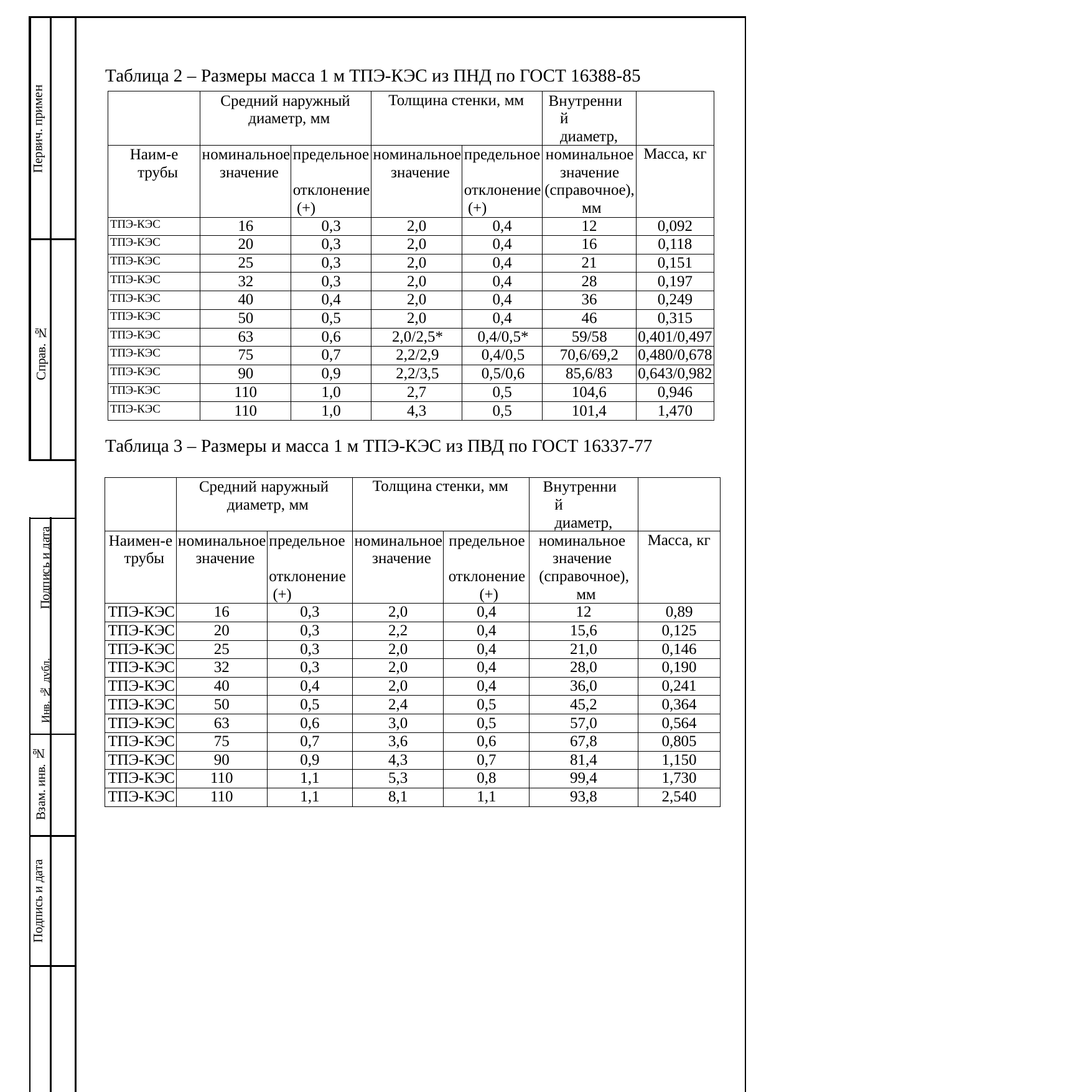

| Первич. примен |  | Таблица 2 – Размеры масса 1 м ТПЭ-КЭС из ПНД по ГОСТ 16388-85 Таблица 3 – Размеры и масса 1 м ТПЭ-КЭС из ПВД по ГОСТ 16337-77 |  |  |  |  |  |  |
| --- | --- | --- | --- | --- | --- | --- | --- | --- |
| Справ. № |  |  |  |  |  |  |  |  |
|  |  |  |  |  |  |  |  |  |
| Инв. № дубл. Подпись и дата |  |  |  |  |  |  |  |  |
| Взам. инв. № |  |  |  |  |  |  |  |  |
| Подпись и дата |  |  |  |  |  |  |  |  |
| Инв. № подл |  |  |  |  |  |  |  |  |
|  |  |  |  |  |  |  | ТПЭ-КЭС. Техническая информация для проектирования | лист |
|  |  |  |  |  |  |  |  |  |
|  |  |  |  |  |  |  |  | 5 |
|  |  | Изм | Лист | № документа | Подпись | Дата |  |  |
|  | Средний наружный диаметр, мм |  | Толщина стенки, мм |  | Внутренний диаметр, |  |
| --- | --- | --- | --- | --- | --- | --- |
| Наим-е трубы | номинальное значение | предельное отклонение (+) | номинальное значение | предельное отклонение (+) | номинальное значение (справочное), мм | Масса, кг |
| ТПЭ-КЭС | 16 | 0,3 | 2,0 | 0,4 | 12 | 0,092 |
| ТПЭ-КЭС | 20 | 0,3 | 2,0 | 0,4 | 16 | 0,118 |
| ТПЭ-КЭС | 25 | 0,3 | 2,0 | 0,4 | 21 | 0,151 |
| ТПЭ-КЭС | 32 | 0,3 | 2,0 | 0,4 | 28 | 0,197 |
| ТПЭ-КЭС | 40 | 0,4 | 2,0 | 0,4 | 36 | 0,249 |
| ТПЭ-КЭС | 50 | 0,5 | 2,0 | 0,4 | 46 | 0,315 |
| ТПЭ-КЭС | 63 | 0,6 | 2,0/2,5\* | 0,4/0,5\* | 59/58 | 0,401/0,497 |
| ТПЭ-КЭС | 75 | 0,7 | 2,2/2,9 | 0,4/0,5 | 70,6/69,2 | 0,480/0,678 |
| ТПЭ-КЭС | 90 | 0,9 | 2,2/3,5 | 0,5/0,6 | 85,6/83 | 0,643/0,982 |
| ТПЭ-КЭС | 110 | 1,0 | 2,7 | 0,5 | 104,6 | 0,946 |
| ТПЭ-КЭС | 110 | 1,0 | 4,3 | 0,5 | 101,4 | 1,470 |
|  |  |  |  |  |  |  |
| --- | --- | --- | --- | --- | --- | --- |
|  |  |  |  |  |  |  |
|  |  |  |  |  |  |  |
|  |  |  |  |  |  |  |
|  |  |  |  |  |  |  |
|  |  |  |  |  |  |  |
|  |  |  |  |  |  |  |
|  |  |  |  |  |  |  |
|  |  |  |  |  |  |  |
|  |  |  |  |  |  |  |
|  |  |  |  |  |  |  |
|  |  |  |  |  |  |  |
|  |  |  |  |  |  |  |
|  | Средний наружный диаметр, мм |  | Толщина стенки, мм |  | Внутренний диаметр, |  |
| --- | --- | --- | --- | --- | --- | --- |
| Наимен-е трубы | номинальное значение | предельное отклонение (+) | номинальное значение | предельное отклонение (+) | номинальное значение (справочное), мм | Масса, кг |
| ТПЭ-КЭС | 16 | 0,3 | 2,0 | 0,4 | 12 | 0,89 |
| ТПЭ-КЭС | 20 | 0,3 | 2,2 | 0,4 | 15,6 | 0,125 |
| ТПЭ-КЭС | 25 | 0,3 | 2,0 | 0,4 | 21,0 | 0,146 |
| ТПЭ-КЭС | 32 | 0,3 | 2,0 | 0,4 | 28,0 | 0,190 |
| ТПЭ-КЭС | 40 | 0,4 | 2,0 | 0,4 | 36,0 | 0,241 |
| ТПЭ-КЭС | 50 | 0,5 | 2,4 | 0,5 | 45,2 | 0,364 |
| ТПЭ-КЭС | 63 | 0,6 | 3,0 | 0,5 | 57,0 | 0,564 |
| ТПЭ-КЭС | 75 | 0,7 | 3,6 | 0,6 | 67,8 | 0,805 |
| ТПЭ-КЭС | 90 | 0,9 | 4,3 | 0,7 | 81,4 | 1,150 |
| ТПЭ-КЭС | 110 | 1,1 | 5,3 | 0,8 | 99,4 | 1,730 |
| ТПЭ-КЭС | 110 | 1,1 | 8,1 | 1,1 | 93,8 | 2,540 |
|  |  |  |  |  |  |  |
| --- | --- | --- | --- | --- | --- | --- |
|  |  |  |  |  |  |  |
|  |  |  |  |  |  |  |
|  |  |  |  |  |  |  |
|  |  |  |  |  |  |  |
|  |  |  |  |  |  |  |
|  |  |  |  |  |  |  |
|  |  |  |  |  |  |  |
|  |  |  |  |  |  |  |
|  |  |  |  |  |  |  |
|  |  |  |  |  |  |  |
|  |  |  |  |  |  |  |
|  |  |  |  |  |  |  |